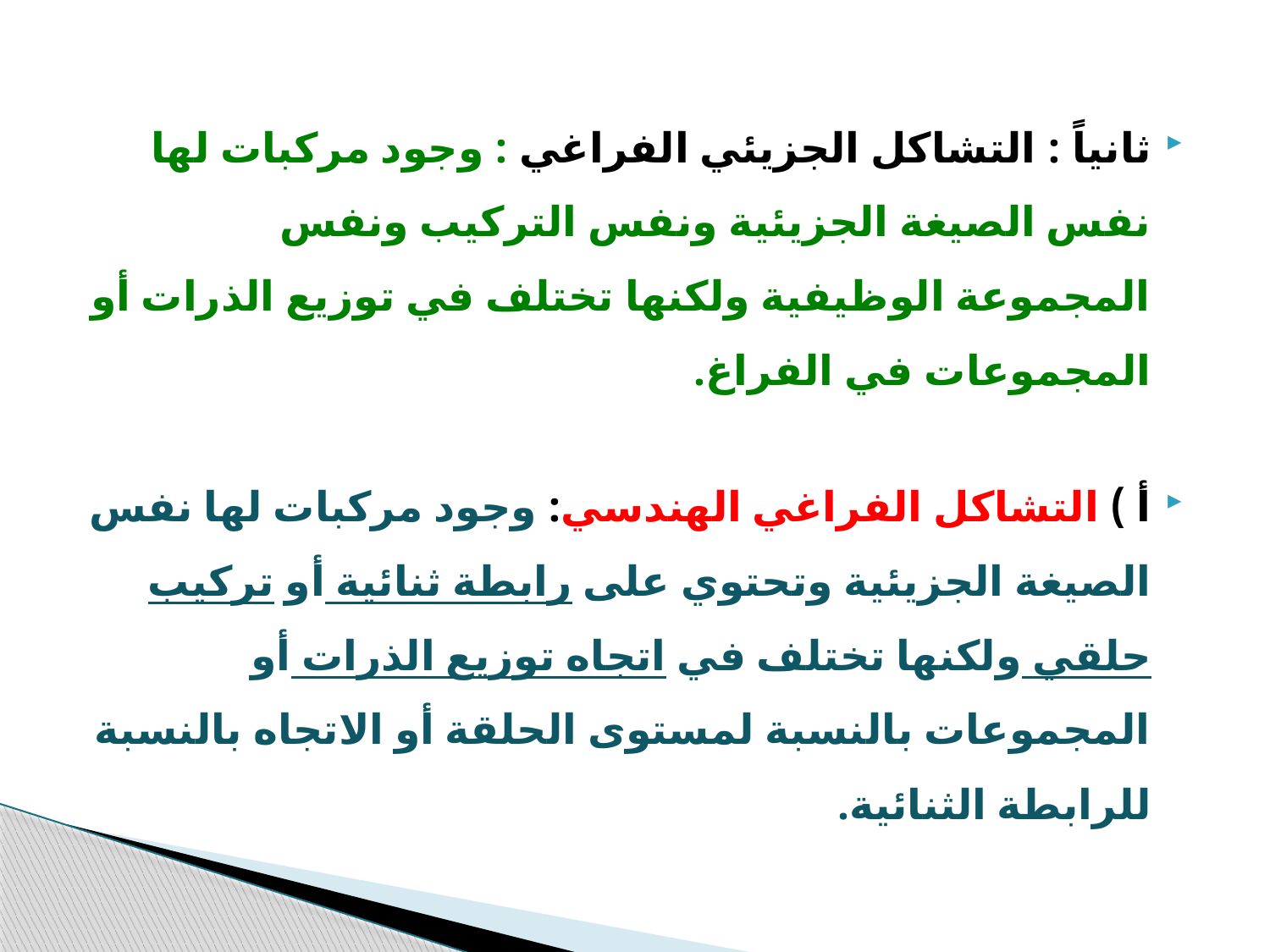

ثانياً : التشاكل الجزيئي الفراغي : وجود مركبات لها نفس الصيغة الجزيئية ونفس التركيب ونفس المجموعة الوظيفية ولكنها تختلف في توزيع الذرات أو المجموعات في الفراغ.

أ ) التشاكل الفراغي الهندسي: وجود مركبات لها نفس الصيغة الجزيئية وتحتوي على رابطة ثنائية أو تركيب حلقي ولكنها تختلف في اتجاه توزيع الذرات أو المجموعات بالنسبة لمستوى الحلقة أو الاتجاه بالنسبة للرابطة الثنائية.